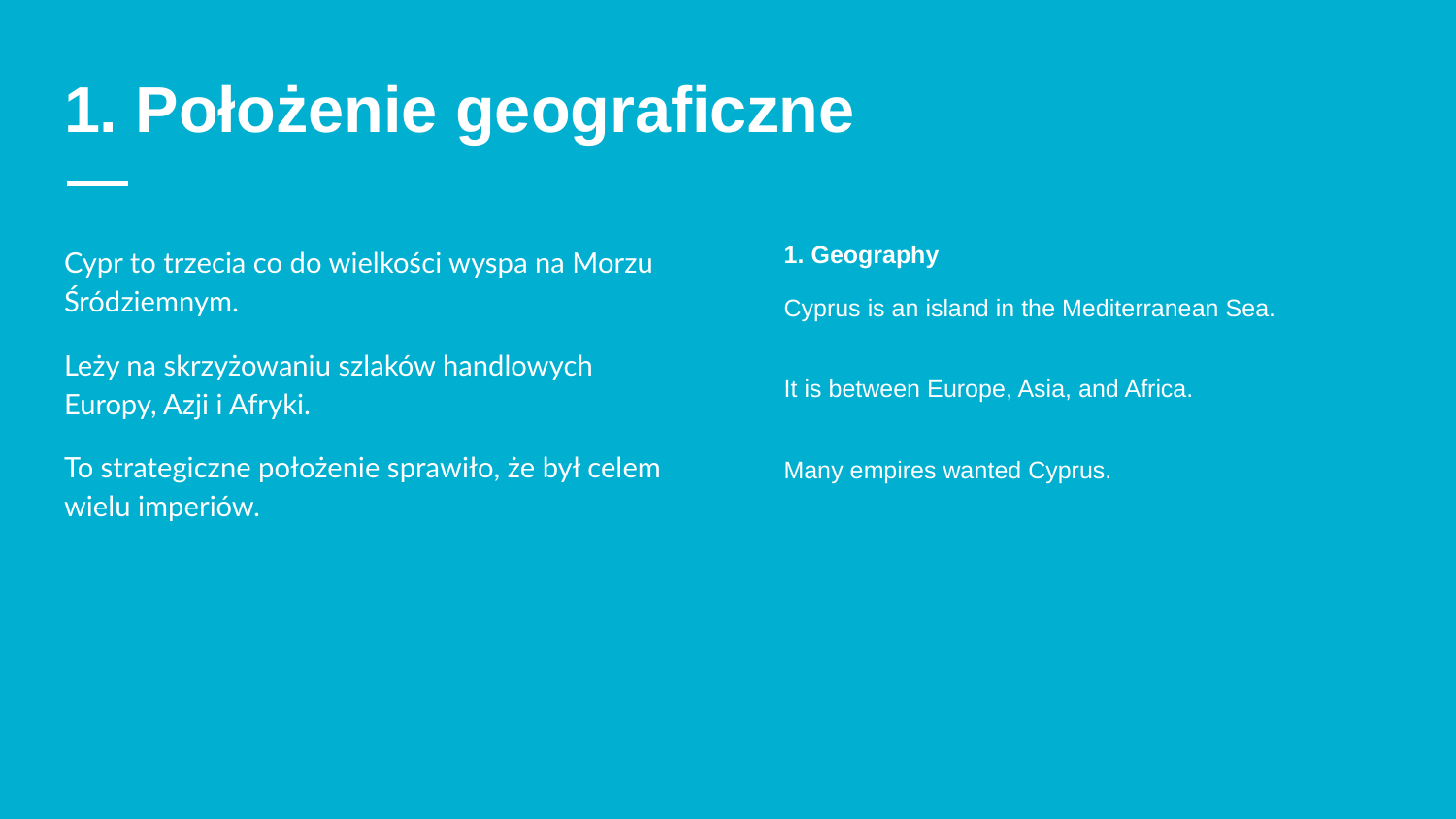

# 1. Położenie geograficzne
Cypr to trzecia co do wielkości wyspa na Morzu Śródziemnym.
Leży na skrzyżowaniu szlaków handlowych Europy, Azji i Afryki.
To strategiczne położenie sprawiło, że był celem wielu imperiów.

1. Geography
Cyprus is an island in the Mediterranean Sea.
It is between Europe, Asia, and Africa.
Many empires wanted Cyprus.